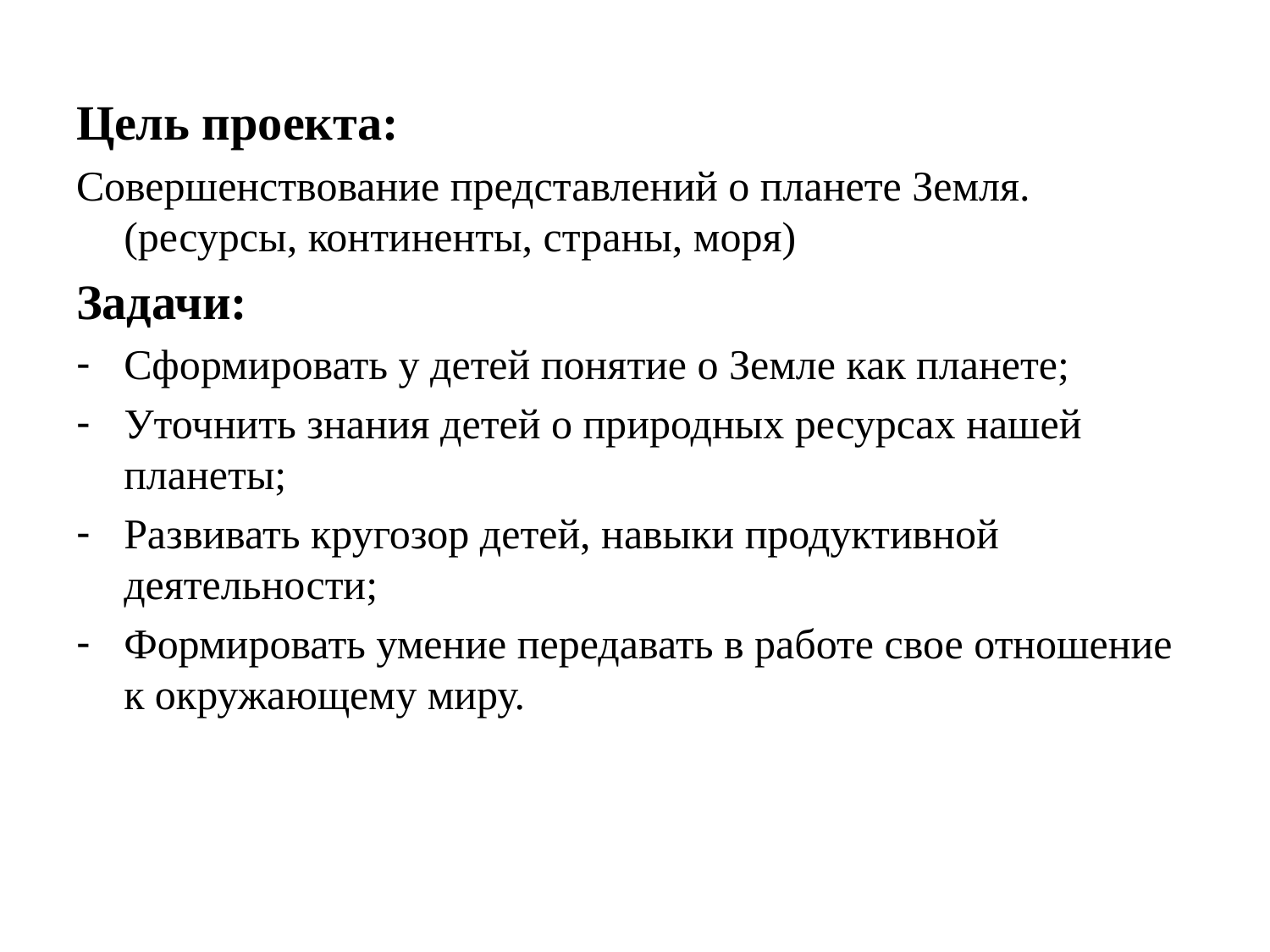

Цель проекта:
Совершенствование представлений о планете Земля. (ресурсы, континенты, страны, моря)
Задачи:
Сформировать у детей понятие о Земле как планете;
Уточнить знания детей о природных ресурсах нашей планеты;
Развивать кругозор детей, навыки продуктивной деятельности;
Формировать умение передавать в работе свое отношение к окружающему миру.